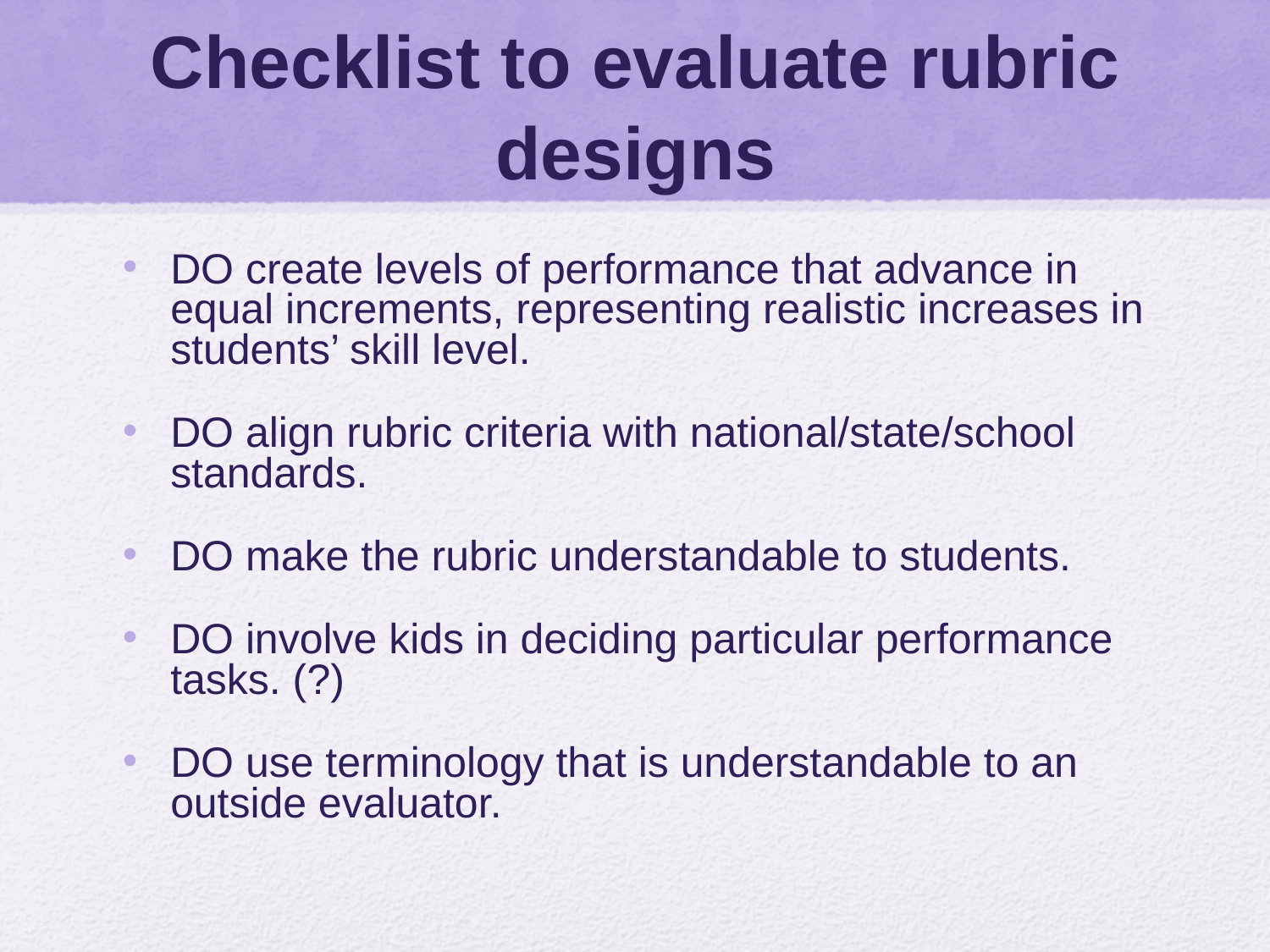

# Checklist to evaluate rubric designs
DO create levels of performance that advance in equal increments, representing realistic increases in students’ skill level.
DO align rubric criteria with national/state/school standards.
DO make the rubric understandable to students.
DO involve kids in deciding particular performance tasks. (?)
DO use terminology that is understandable to an outside evaluator.